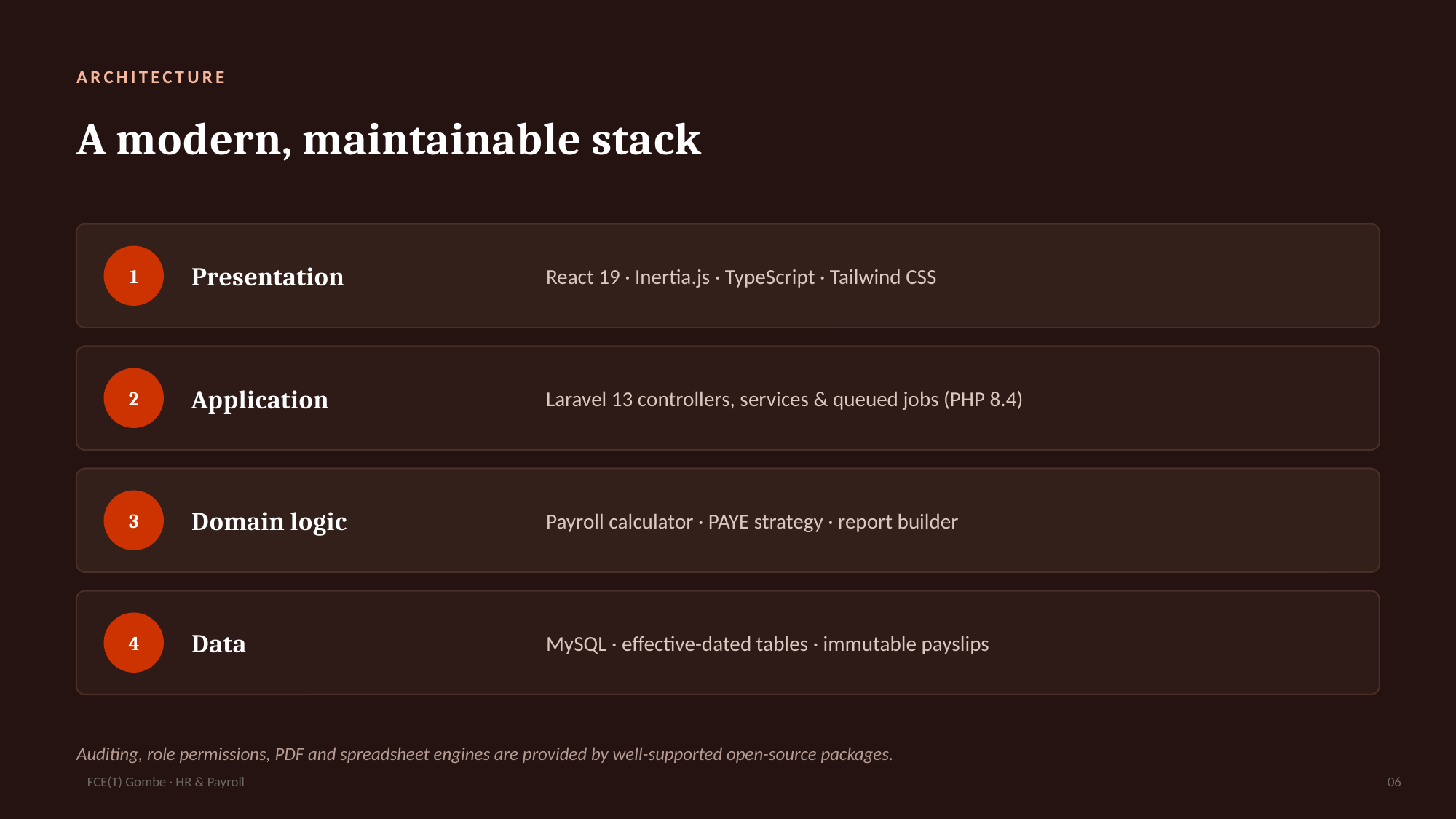

ARCHITECTURE
A modern, maintainable stack

Presentation
React 19 · Inertia.js · TypeScript · Tailwind CSS

1

Application
Laravel 13 controllers, services & queued jobs (PHP 8.4)

2

Domain logic
Payroll calculator · PAYE strategy · report builder

3

Data
MySQL · effective-dated tables · immutable payslips

4
Auditing, role permissions, PDF and spreadsheet engines are provided by well-supported open-source packages.
FCE(T) Gombe · HR & Payroll
06